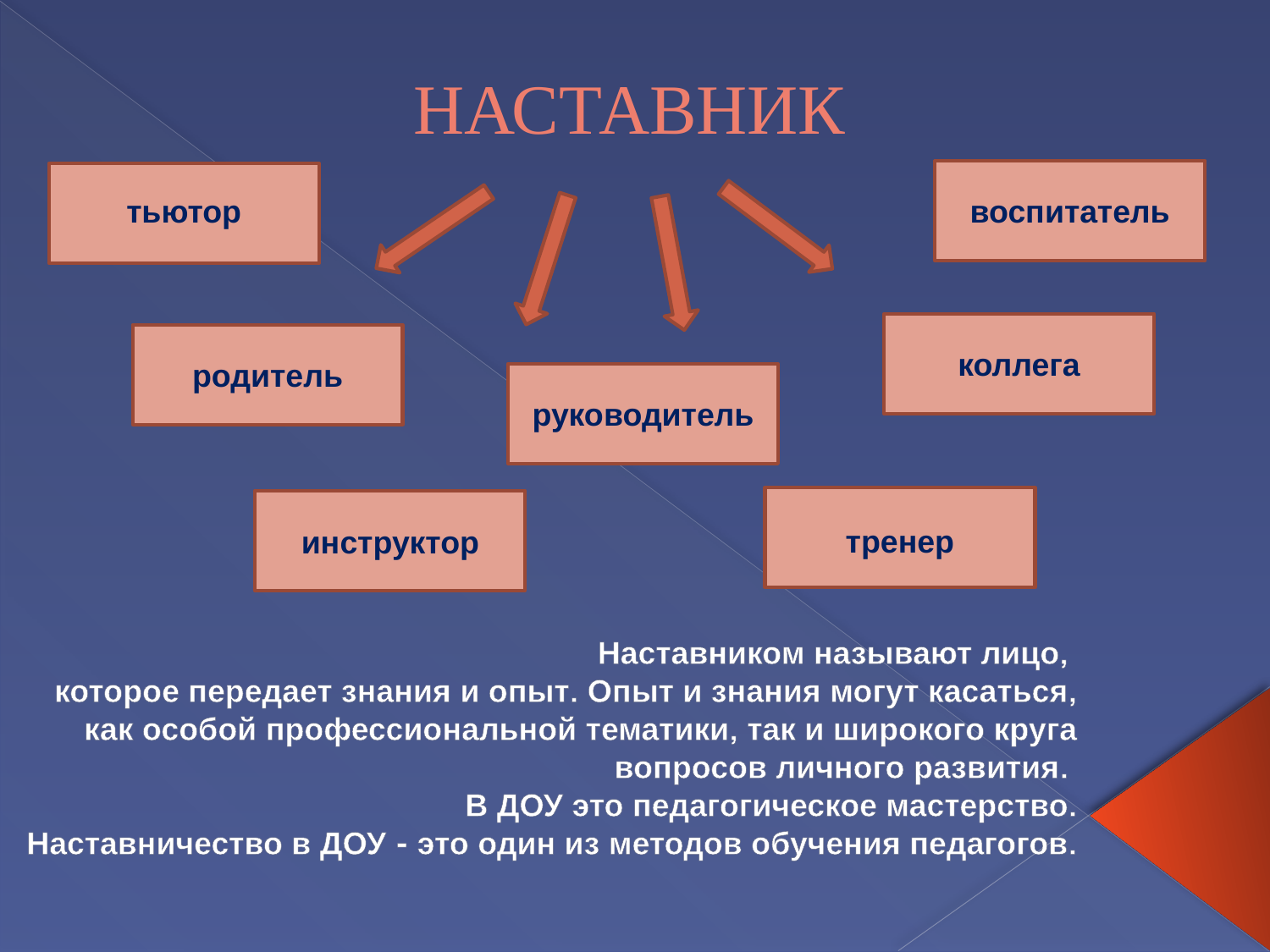

# НАСТАВНИК

тьютор
воспитатель

коллега
родитель

руководитель

тренер
инструктор
Наставником называют лицо,
которое передает знания и опыт. Опыт и знания могут касаться, как особой профессиональной тематики, так и широкого круга вопросов личного развития.
В ДОУ это педагогическое мастерство.
Наставничество в ДОУ - это один из методов обучения педагогов.